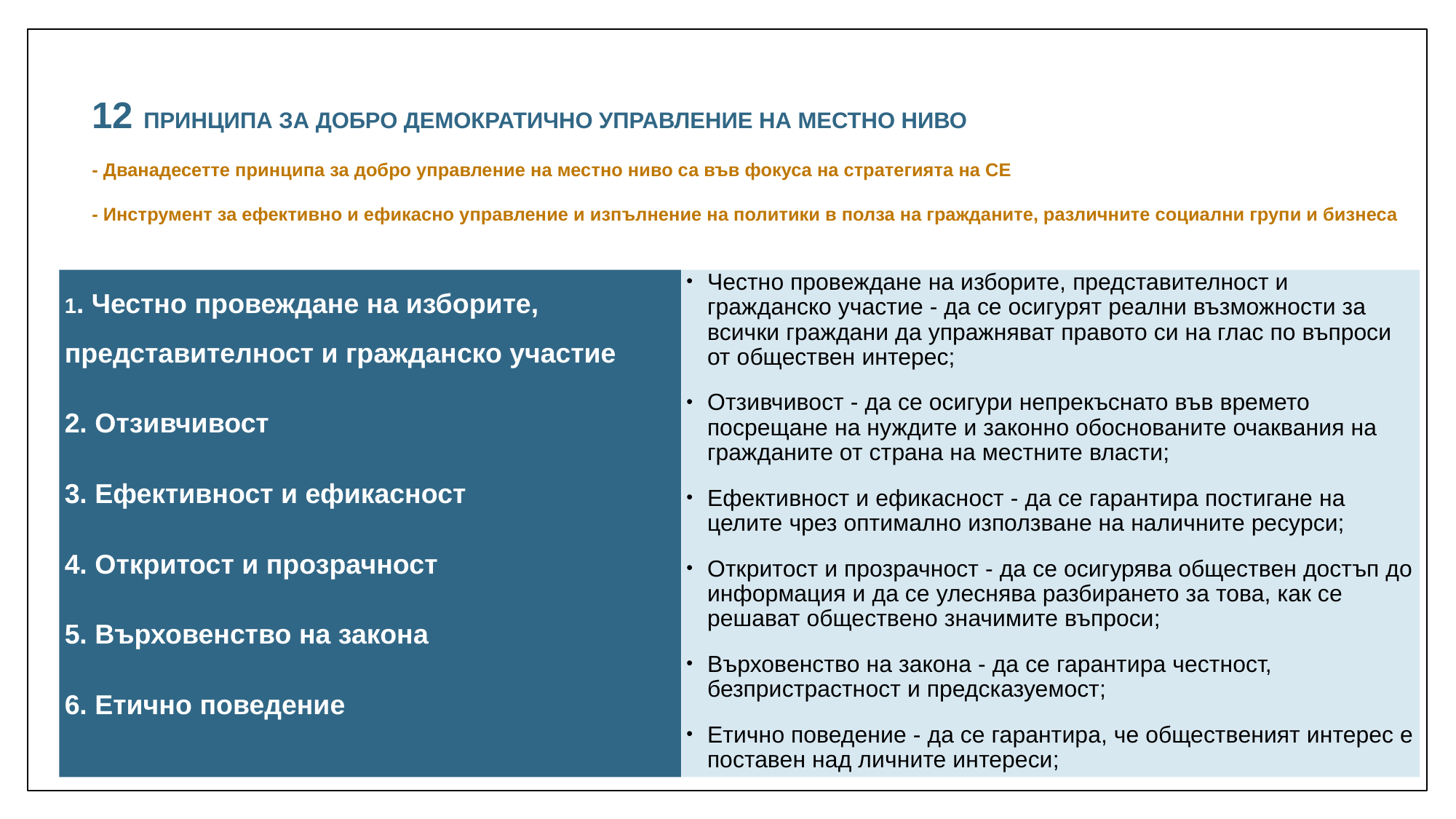

# 12 ПРИНЦИПА ЗА ДОБРО ДЕМОКРАТИЧНО УПРАВЛЕНИЕ НА МЕСТНО НИВО - Дванадесетте принципа за добро управление на местно ниво са във фокуса на стратегията на СЕ - Инструмент за ефективно и ефикасно управление и изпълнение на политики в полза на гражданите, различните социални групи и бизнеса
1. Честно провеждане на изборите, представителност и гражданско участие
2. Отзивчивост
3. Ефективност и ефикасност
4. Откритост и прозрачност
5. Върховенство на закона
6. Етично поведение
Честно провеждане на изборите, представителност и гражданско участие - да се осигурят реални възможности за всички граждани да упражняват правото си на глас по въпроси от обществен интерес;
Отзивчивост - да се осигури непрекъснато във времето посрещане на нуждите и законно обоснованите очаквания на гражданите от страна на местните власти;
Ефективност и ефикасност - да се гарантира постигане на целите чрез оптимално използване на наличните ресурси;
Откритост и прозрачност - да се осигурява обществен достъп до информация и да се улеснява разбирането за това, как се решават обществено значимите въпроси;
Върховенство на закона - да се гарантира честност, безпристрастност и предсказуемост;
Етично поведение - да се гарантира, че общественият интерес е поставен над личните интереси;

7